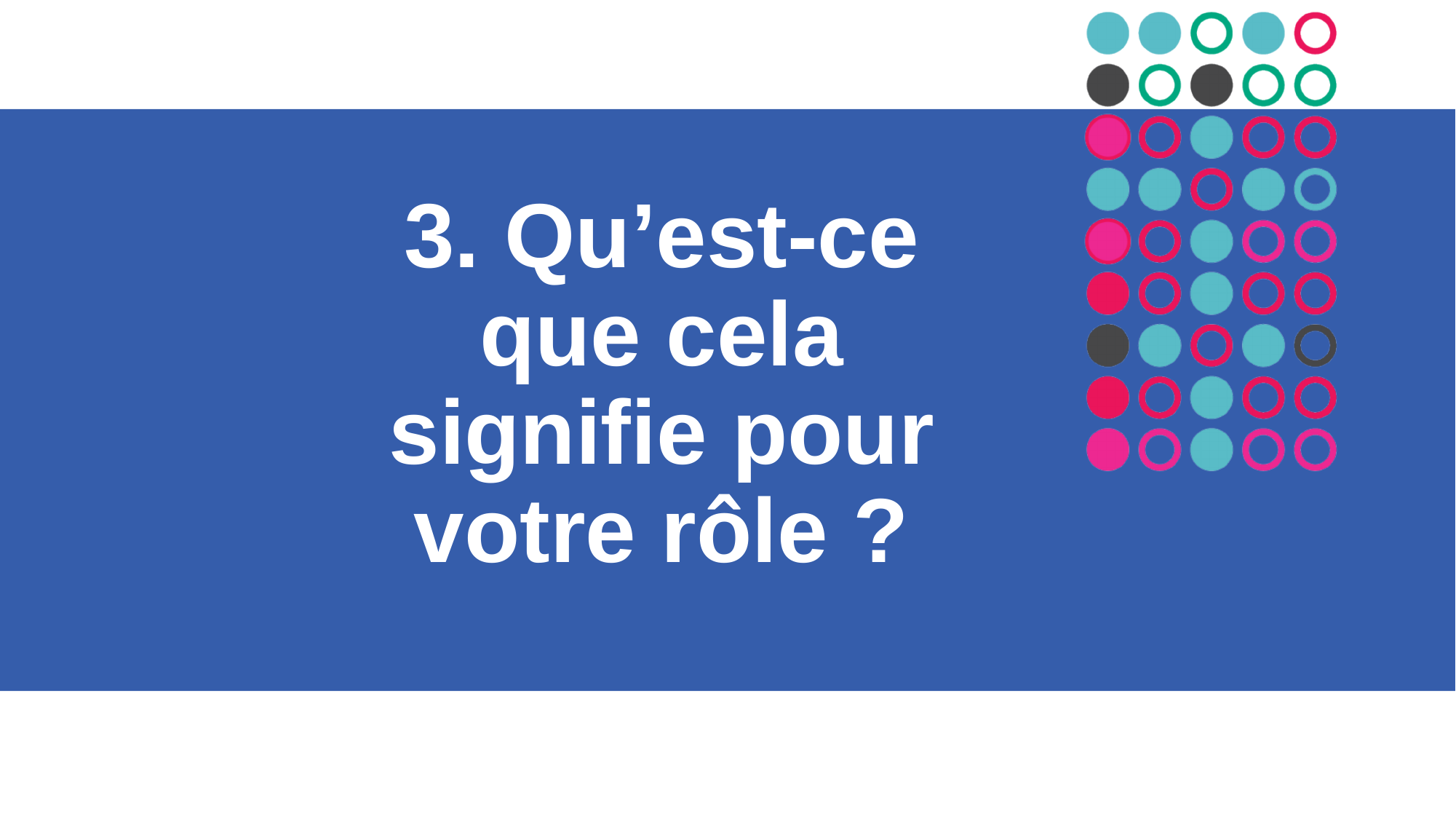

# 3. Qu’est-ce que cela signifie pour votre rôle ?